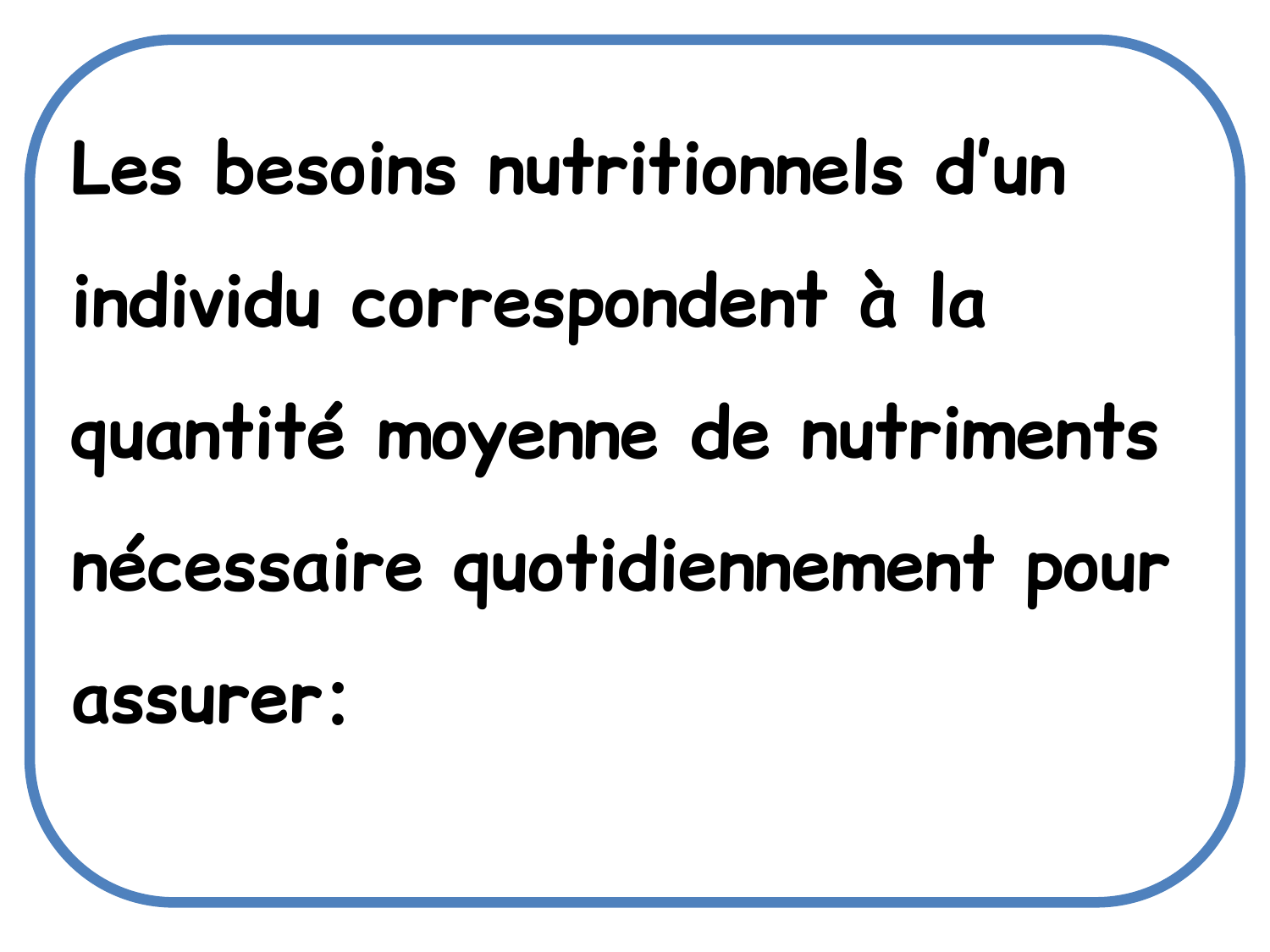

Les besoins nutritionnels d’un individu correspondent à la quantité moyenne de nutriments nécessaire quotidiennement pour assurer: